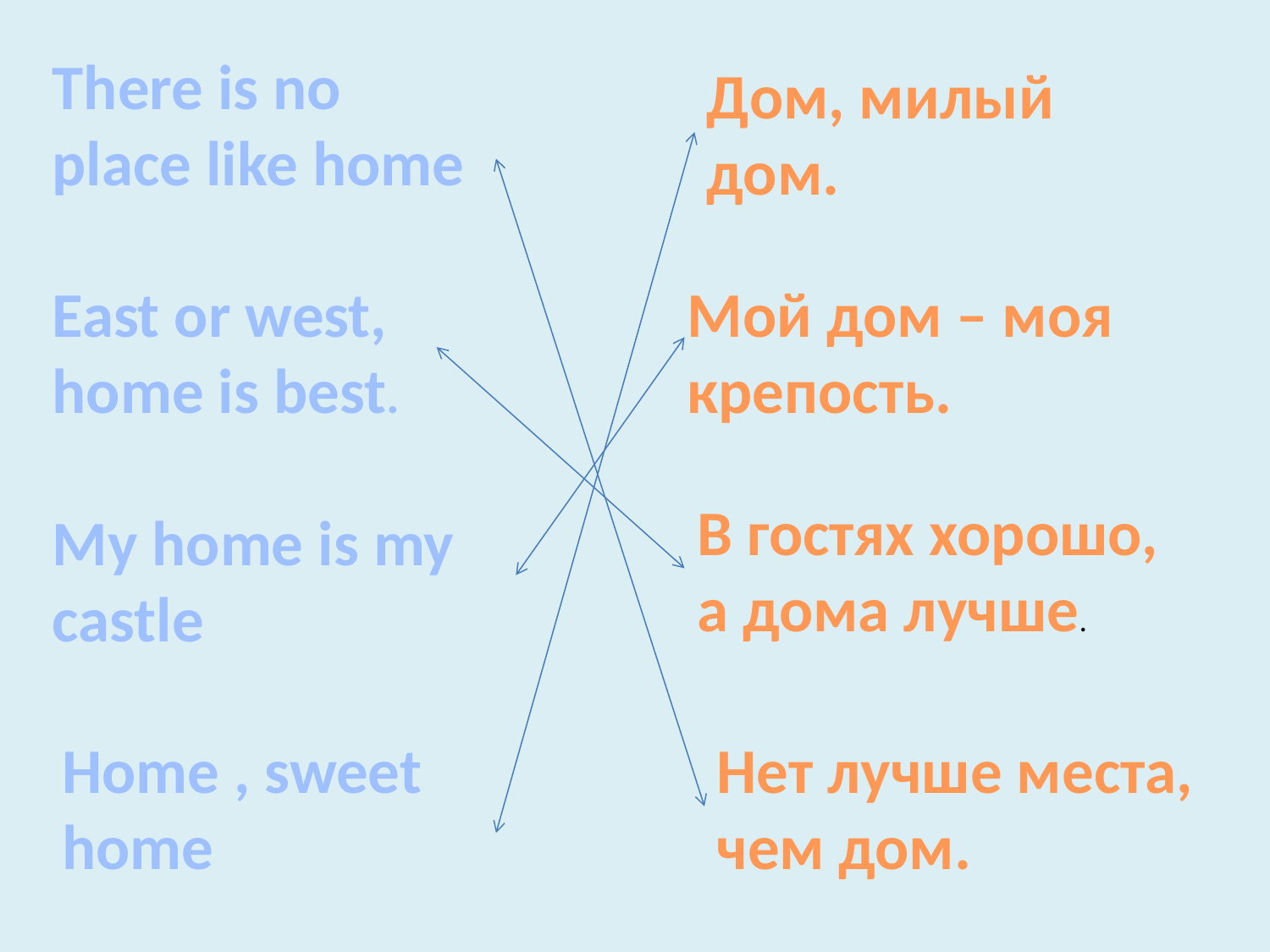

There is no place like home
Дом, милый дом.
East or west, home is best.
Мой дом – моя крепость.
В гостях хорошо, а дома лучше.
My home is my castle
Home , sweet home
Нет лучше места, чем дом.